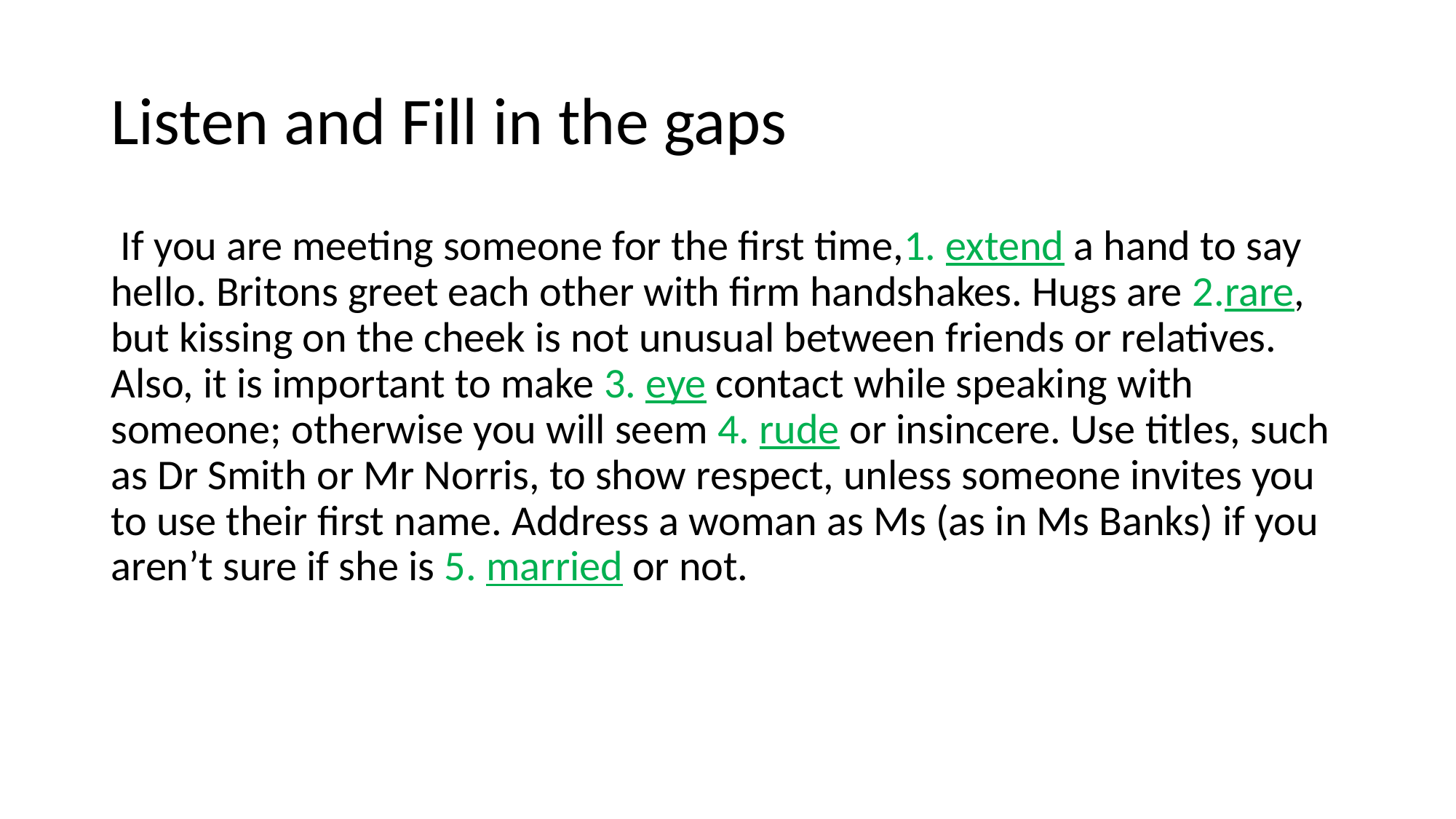

# Listen and Fill in the gaps
 If you are meeting someone for the first time,1. extend a hand to say hello. Britons greet each other with firm handshakes. Hugs are 2.rare, but kissing on the cheek is not unusual between friends or relatives. Also, it is important to make 3. eye contact while speaking with someone; otherwise you will seem 4. rude or insincere. Use titles, such as Dr Smith or Mr Norris, to show respect, unless someone invites you to use their first name. Address a woman as Ms (as in Ms Banks) if you aren’t sure if she is 5. married or not.